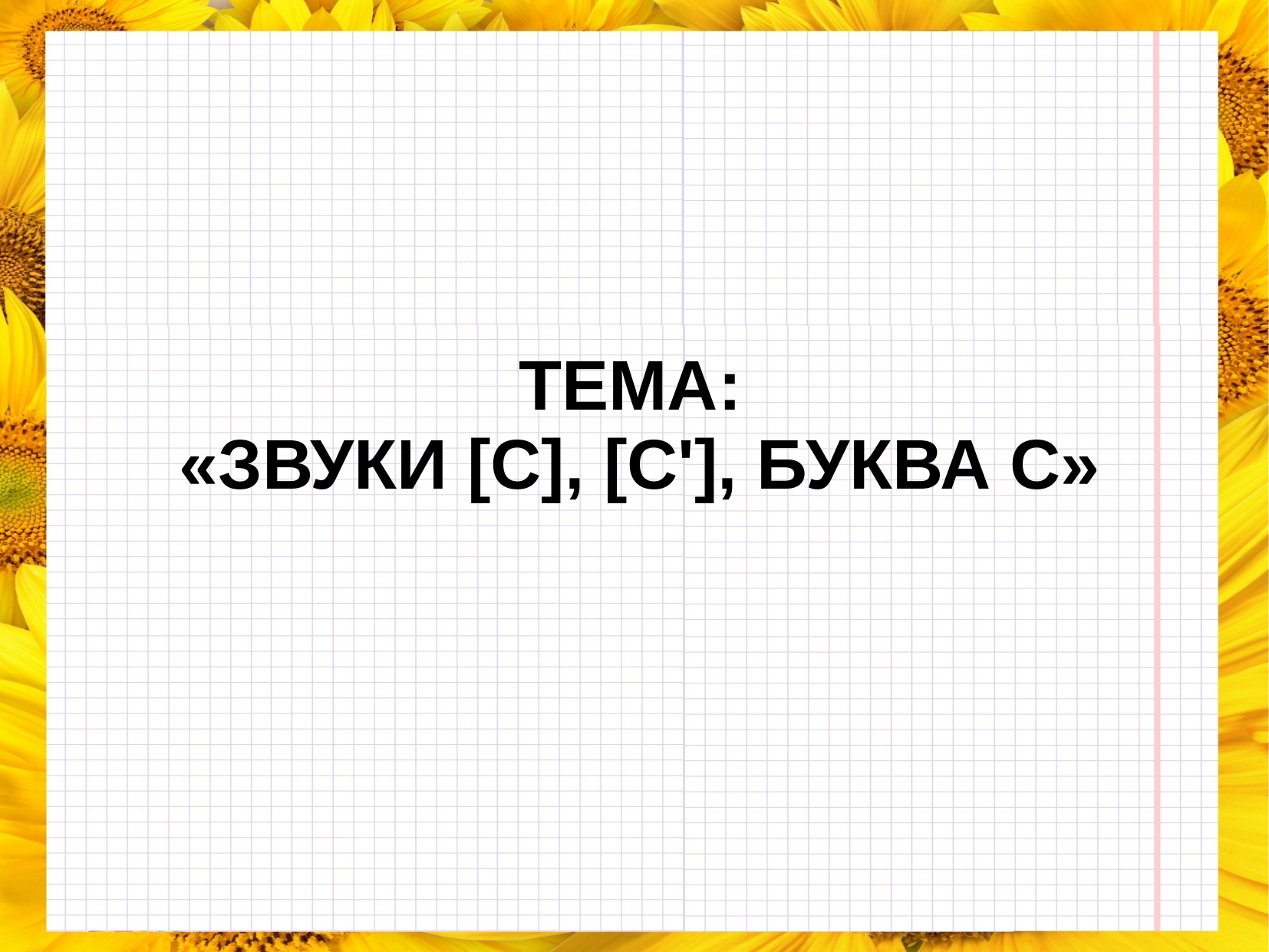

# Тема: «Звуки [с], [с'], буква С»